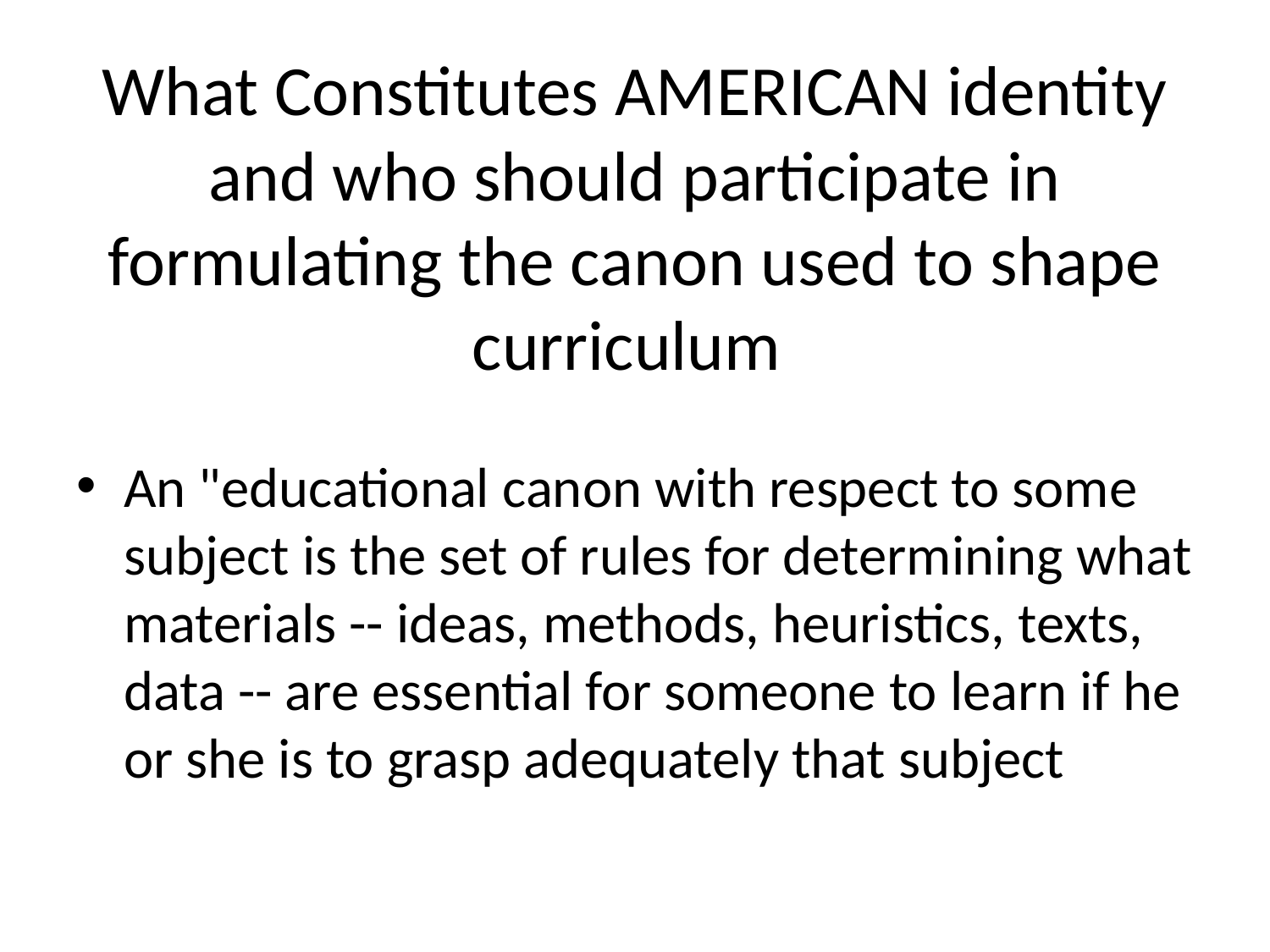

# What Constitutes AMERICAN identity and who should participate in formulating the canon used to shape curriculum
An "educational canon with respect to some subject is the set of rules for determining what materials -- ideas, methods, heuristics, texts, data -- are essential for someone to learn if he or she is to grasp adequately that subject